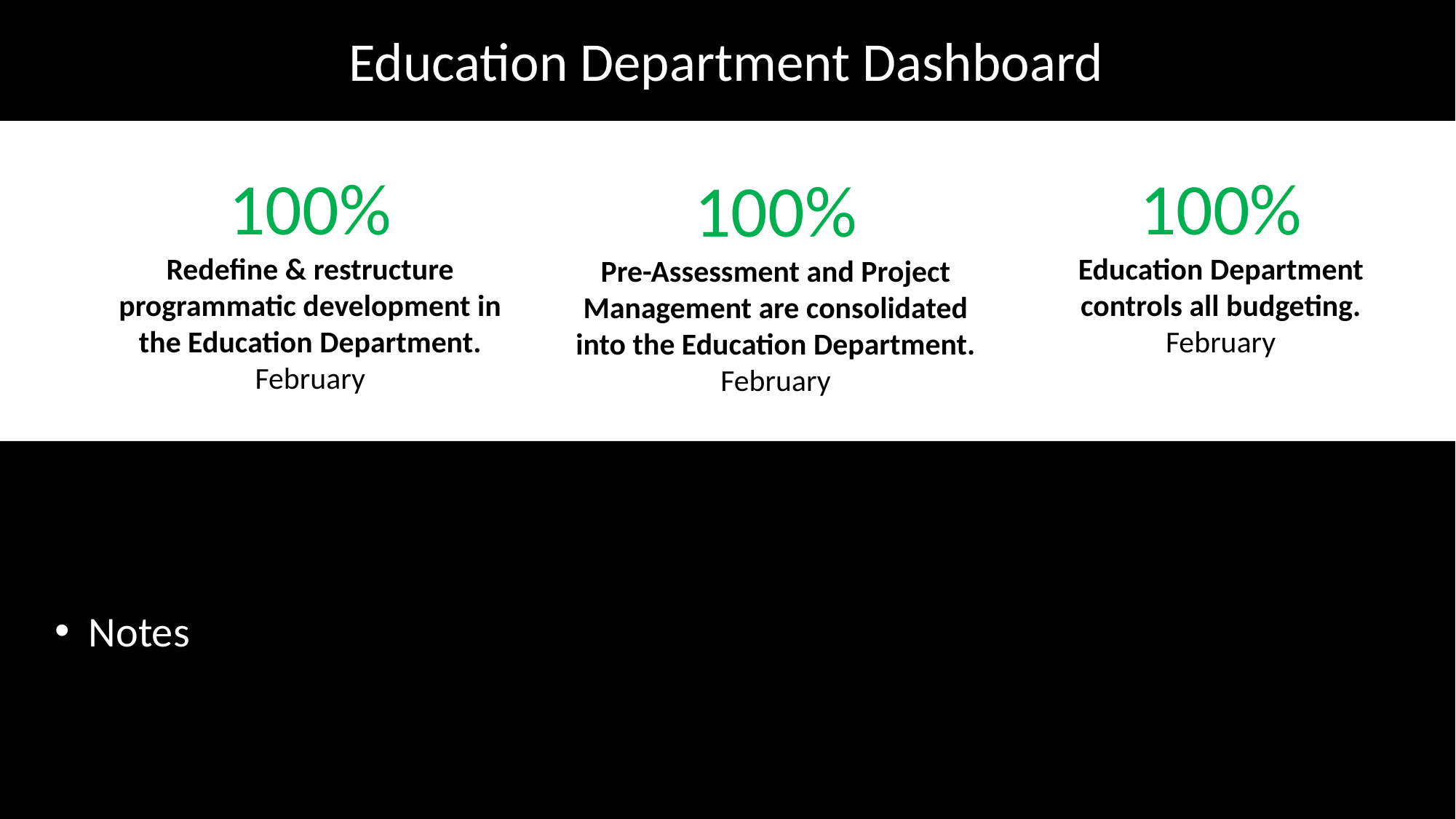

Education Department Dashboard
100%
Redefine & restructure programmatic development in the Education Department.
February
100%
Education Department controls all budgeting.
February
100%
Pre-Assessment and Project Management are consolidated into the Education Department.
February
Notes